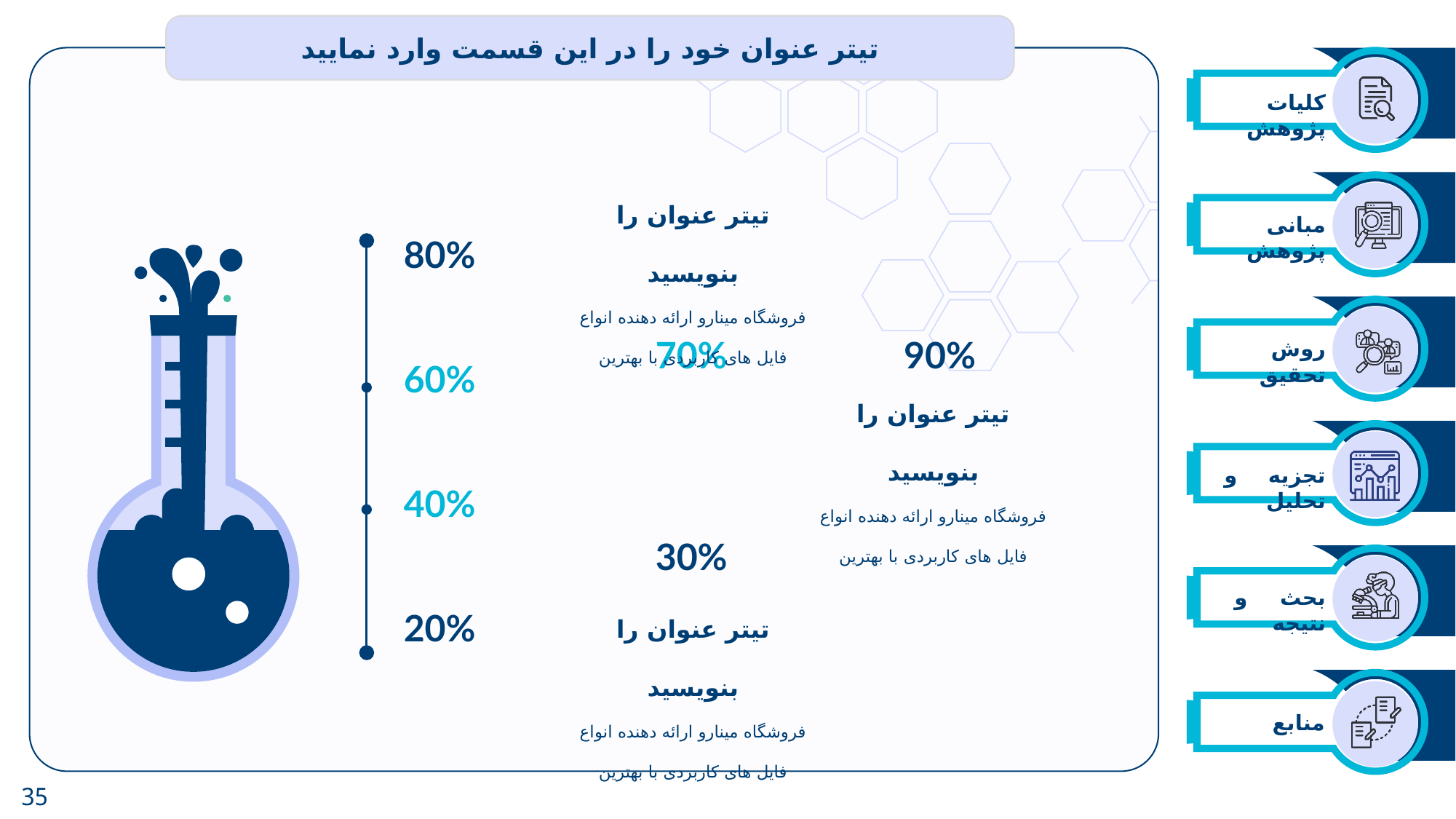

تیتر عنوان خود را در این قسمت وارد نمایید
تیتر عنوان را بنویسید
فروشگاه مینارو ارائه دهنده انواع فایل های کاربردی با بهترین
80%
60%

40%

20%

70%
90%
تیتر عنوان را بنویسید
فروشگاه مینارو ارائه دهنده انواع فایل های کاربردی با بهترین
30%
تیتر عنوان را بنویسید
فروشگاه مینارو ارائه دهنده انواع فایل های کاربردی با بهترین